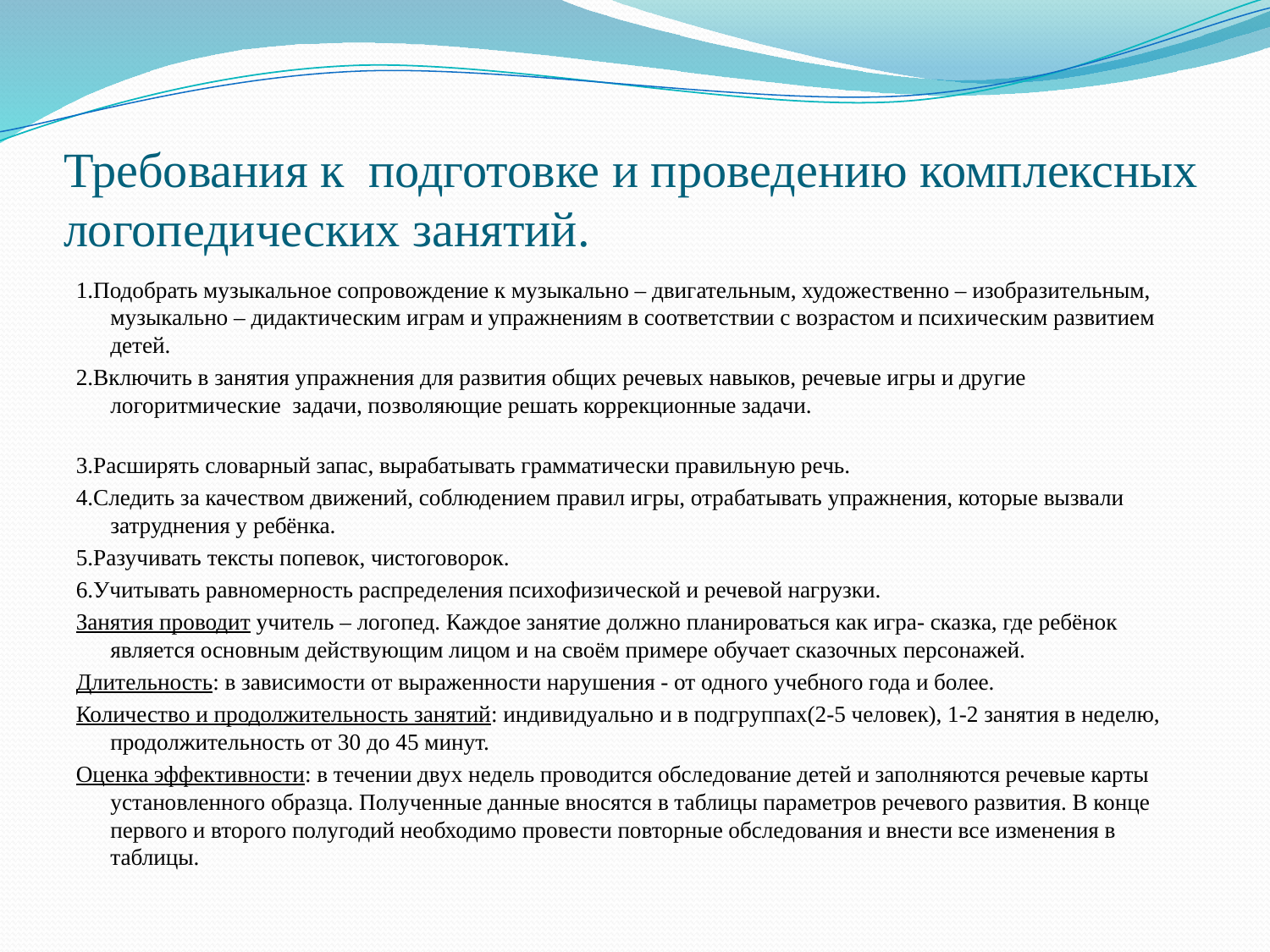

# Требования к  подготовке и проведению комплексных логопедических занятий.
1.Подобрать музыкальное сопровождение к музыкально – двигательным, художественно – изобразительным, музыкально – дидактическим играм и упражнениям в соответствии с возрастом и психическим развитием детей.
2.Включить в занятия упражнения для развития общих речевых навыков, речевые игры и другие логоритмические  задачи, позволяющие решать коррекционные задачи.
3.Расширять словарный запас, вырабатывать грамматически правильную речь.
4.Следить за качеством движений, соблюдением правил игры, отрабатывать упражнения, которые вызвали затруднения у ребёнка.
5.Разучивать тексты попевок, чистоговорок.
6.Учитывать равномерность распределения психофизической и речевой нагрузки.
Занятия проводит учитель – логопед. Каждое занятие должно планироваться как игра- сказка, где ребёнок является основным действующим лицом и на своём примере обучает сказочных персонажей.
Длительность: в зависимости от выраженности нарушения - от одного учебного года и более.
Количество и продолжительность занятий: индивидуально и в подгруппах(2-5 человек), 1-2 занятия в неделю, продолжительность от 30 до 45 минут.
Оценка эффективности: в течении двух недель проводится обследование детей и заполняются речевые карты установленного образца. Полученные данные вносятся в таблицы параметров речевого развития. В конце первого и второго полугодий необходимо провести повторные обследования и внести все изменения в таблицы.